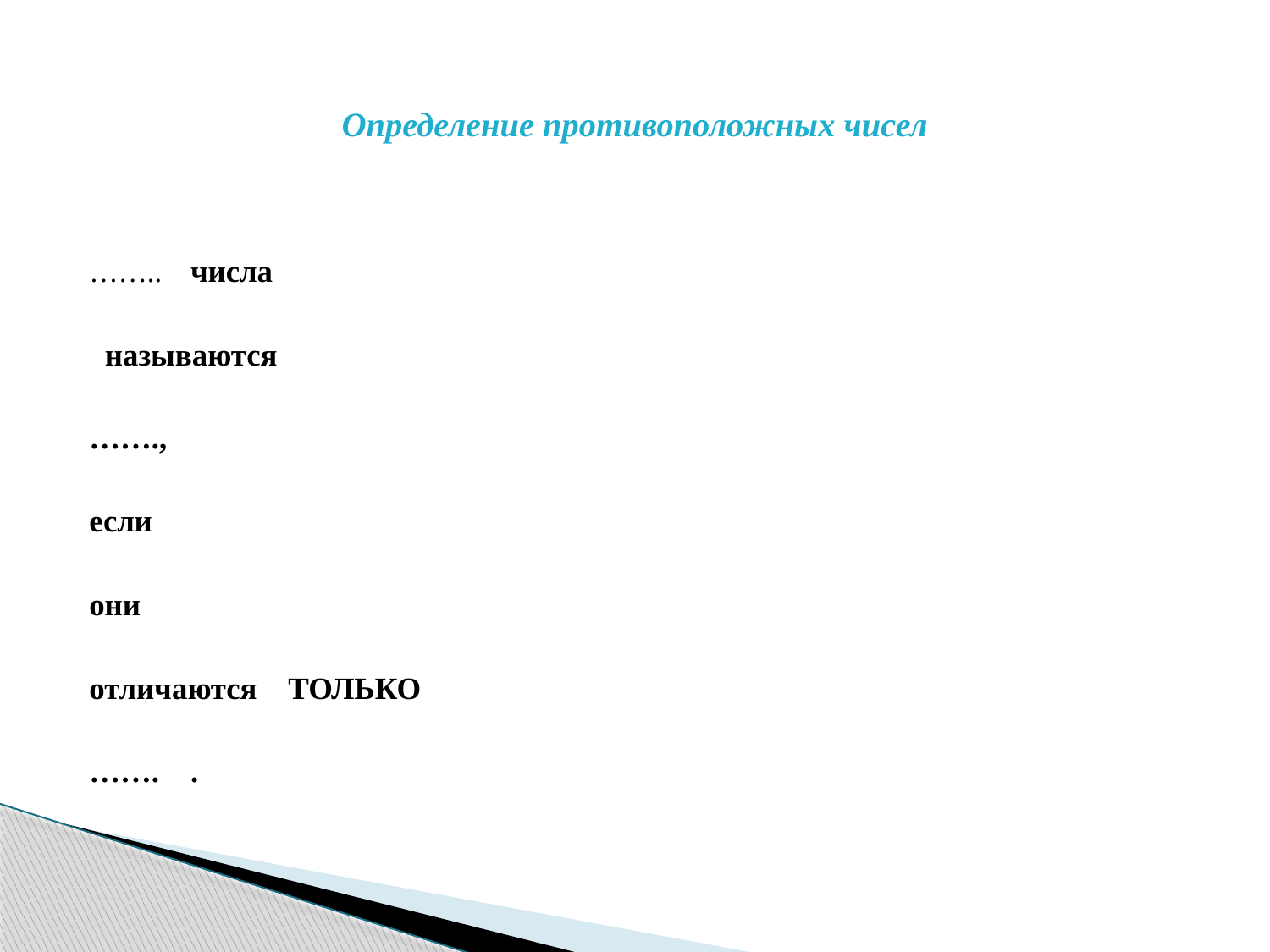

# Определение противоположных чисел

……..    числа

  называются

…….,

если

они

отличаются    ТОЛЬКО

…….    .